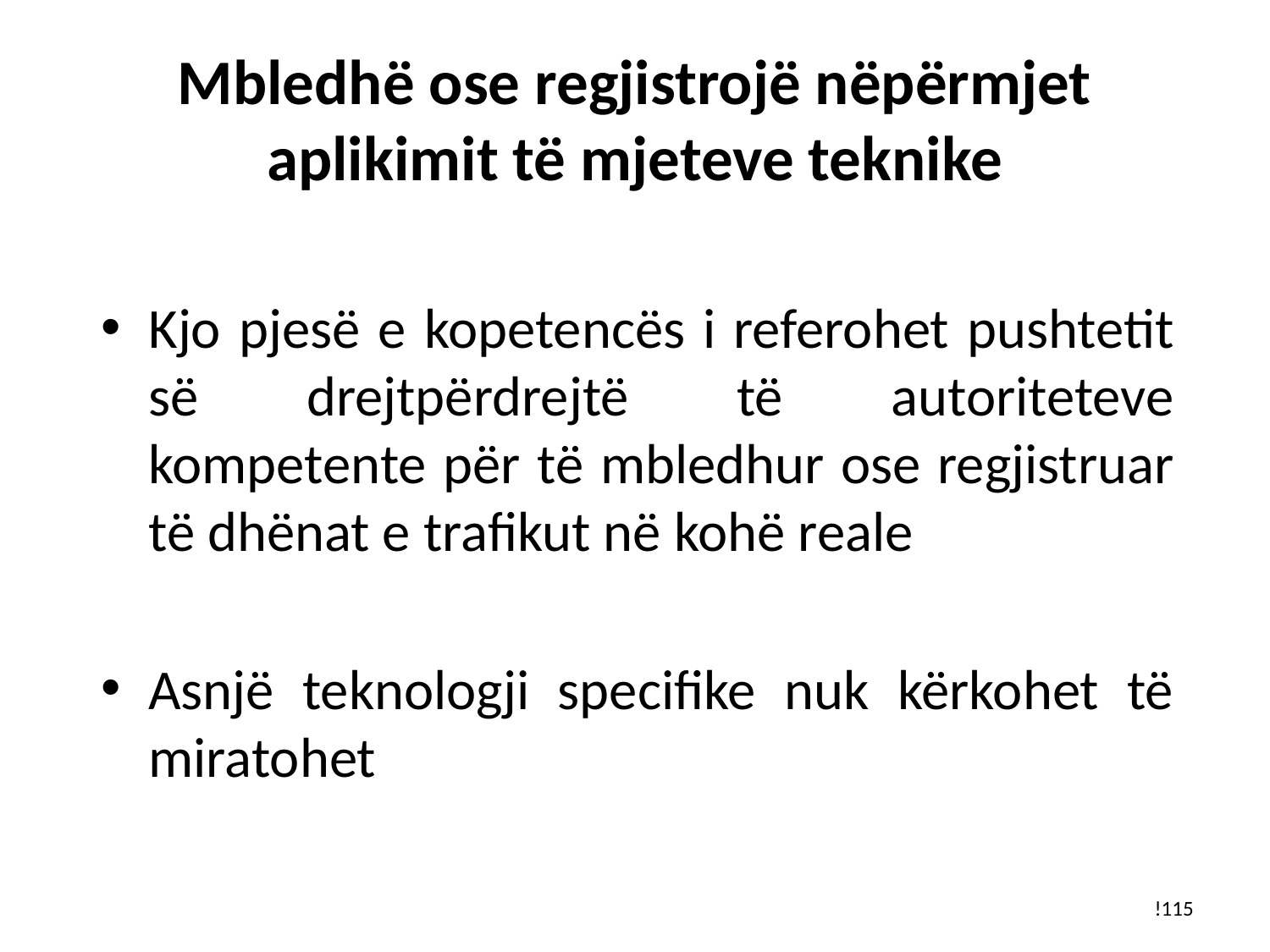

# Mbledhë ose regjistrojë nëpërmjet aplikimit të mjeteve teknike
Kjo pjesë e kopetencës i referohet pushtetit së drejtpërdrejtë të autoriteteve kompetente për të mbledhur ose regjistruar të dhënat e trafikut në kohë reale

Asnjë teknologji specifike nuk kërkohet të miratohet

!115